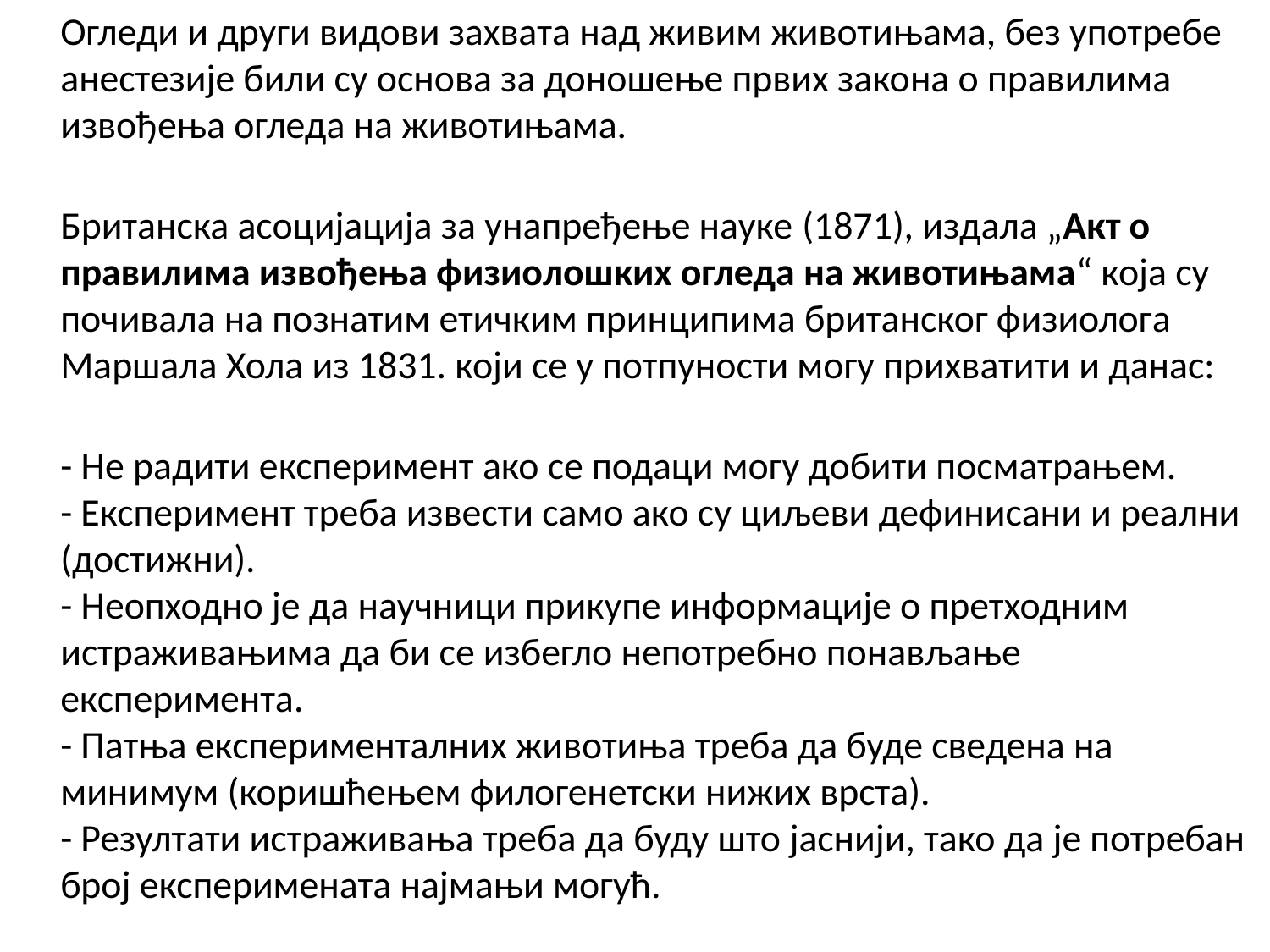

Огледи и други видови захвата над живим животињама, без употребе анестезије били су основа за доношење првих закона о правилима извођења огледа на животињама.
Британска асоцијација за унапређење науке (1871), издала „Акт о правилима извођења физиолошких огледа на животињама“ која су почивала на познатим етичким принципима британског физиолога Маршала Хола из 1831. који се у потпуности могу прихватити и данас:
- Не радити експеримент ако се подаци могу добити посматрањем.
- Експеримент треба извести само ако су циљеви дефинисани и реални (достижни).
- Неопходно је да научници прикупе информације о претходним истраживањима да би се избегло непотребно понављање експеримента.
- Патња експерименталних животиња треба да буде сведена на минимум (коришћењем филогенетски нижих врста).
- Резултати истраживања треба да буду што јаснији, тако да је потребан број експеримената најмањи могућ.